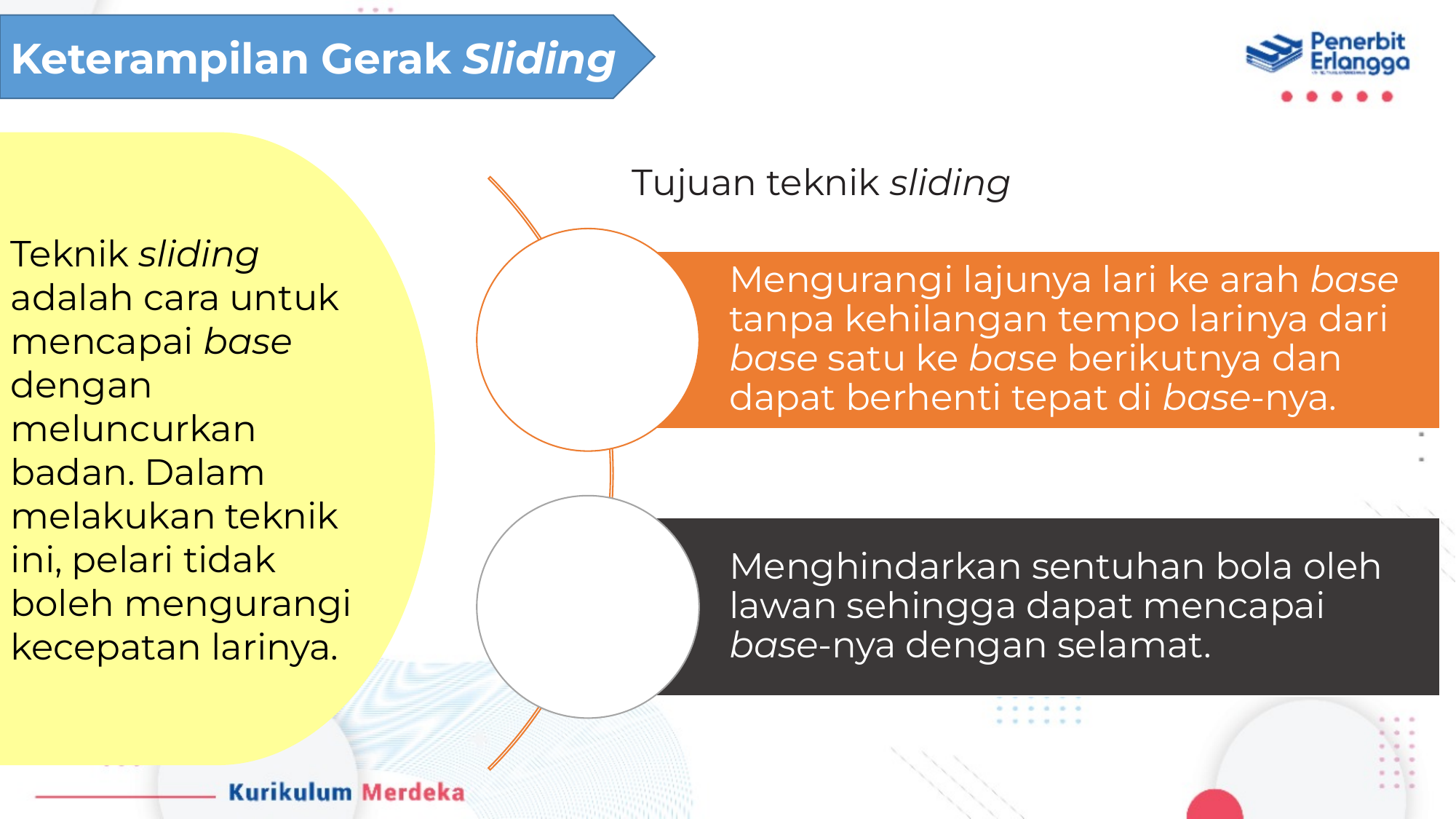

Keterampilan Gerak Sliding
Teknik sliding adalah cara untuk mencapai base dengan meluncurkan badan. Dalam melakukan teknik ini, pelari tidak boleh mengurangi kecepatan larinya.
Tujuan teknik sliding
Mengurangi lajunya lari ke arah base tanpa kehilangan tempo larinya dari base satu ke base berikutnya dan dapat berhenti tepat di base-nya.
Menghindarkan sentuhan bola oleh lawan sehingga dapat mencapai base-nya dengan selamat.